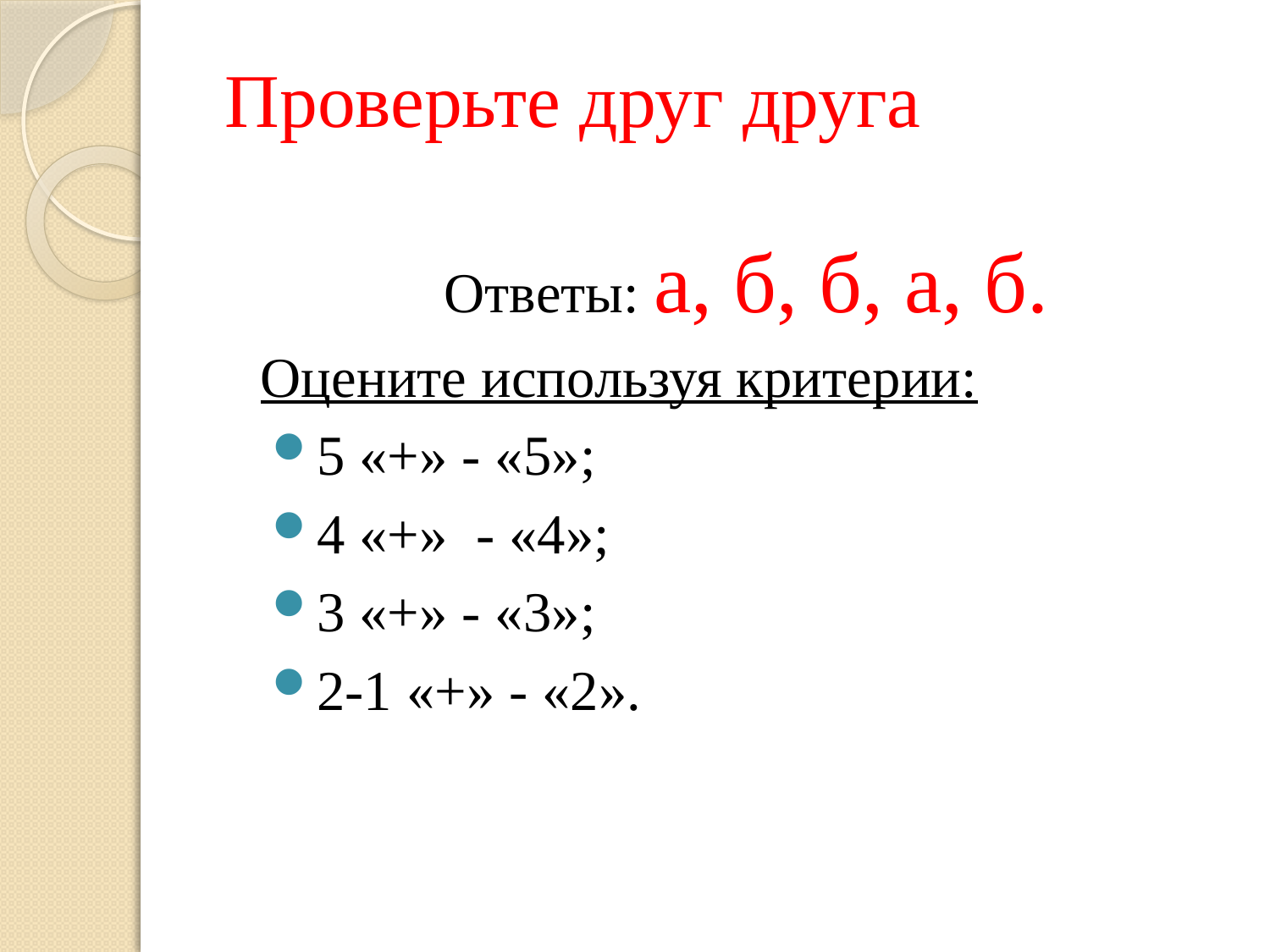

# Проверьте друг друга
Ответы: а, б, б, а, б.
Оцените используя критерии:
5 «+» - «5»;
4 «+»  - «4»;
3 «+» - «3»;
2-1 «+» - «2».